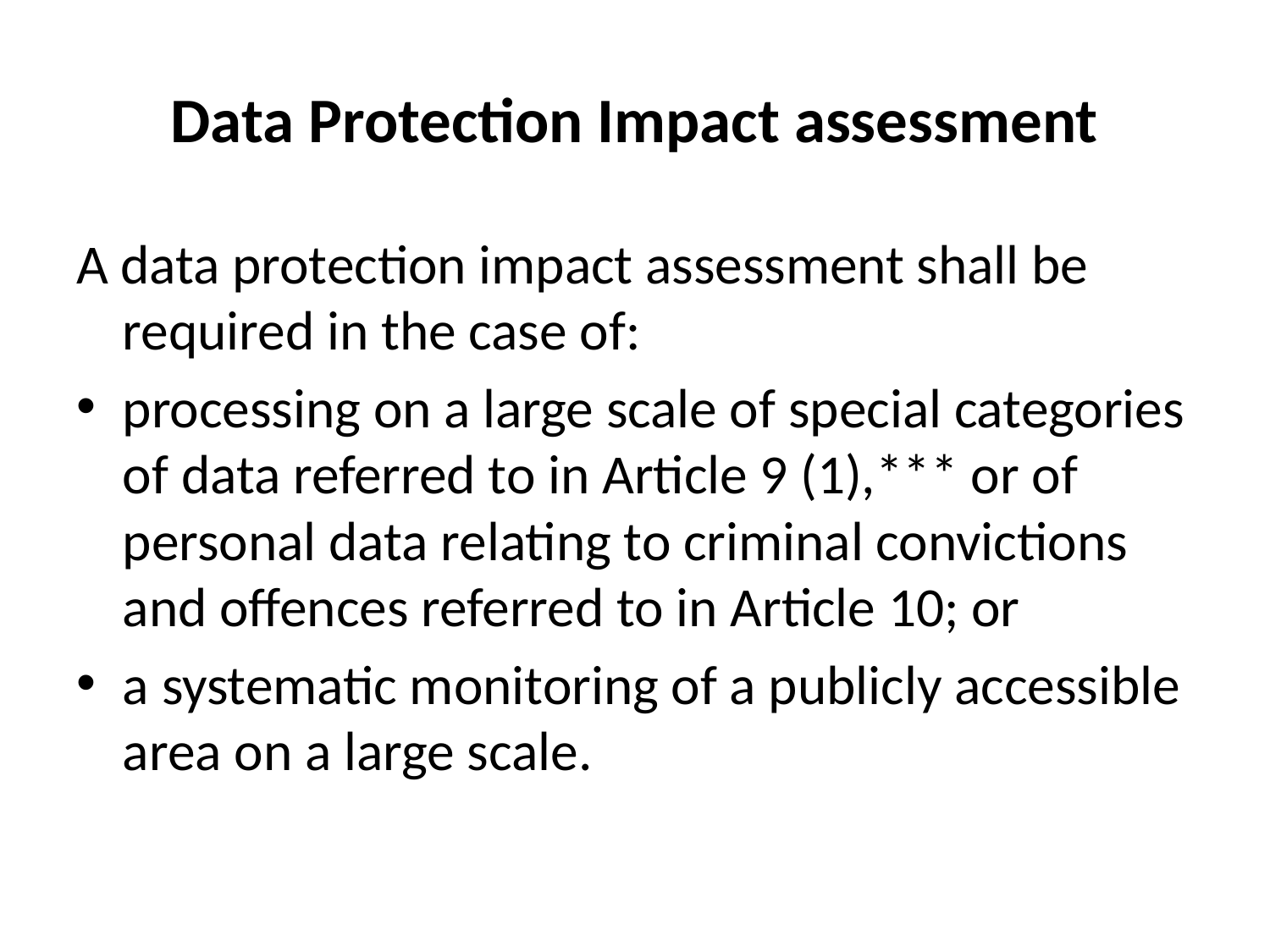

# Data Protection Impact assessment
A data protection impact assessment shall be required in the case of:
processing on a large scale of special categories of data referred to in Article 9 (1),*** or of personal data relating to criminal convictions and offences referred to in Article 10; or
a systematic monitoring of a publicly accessible area on a large scale.